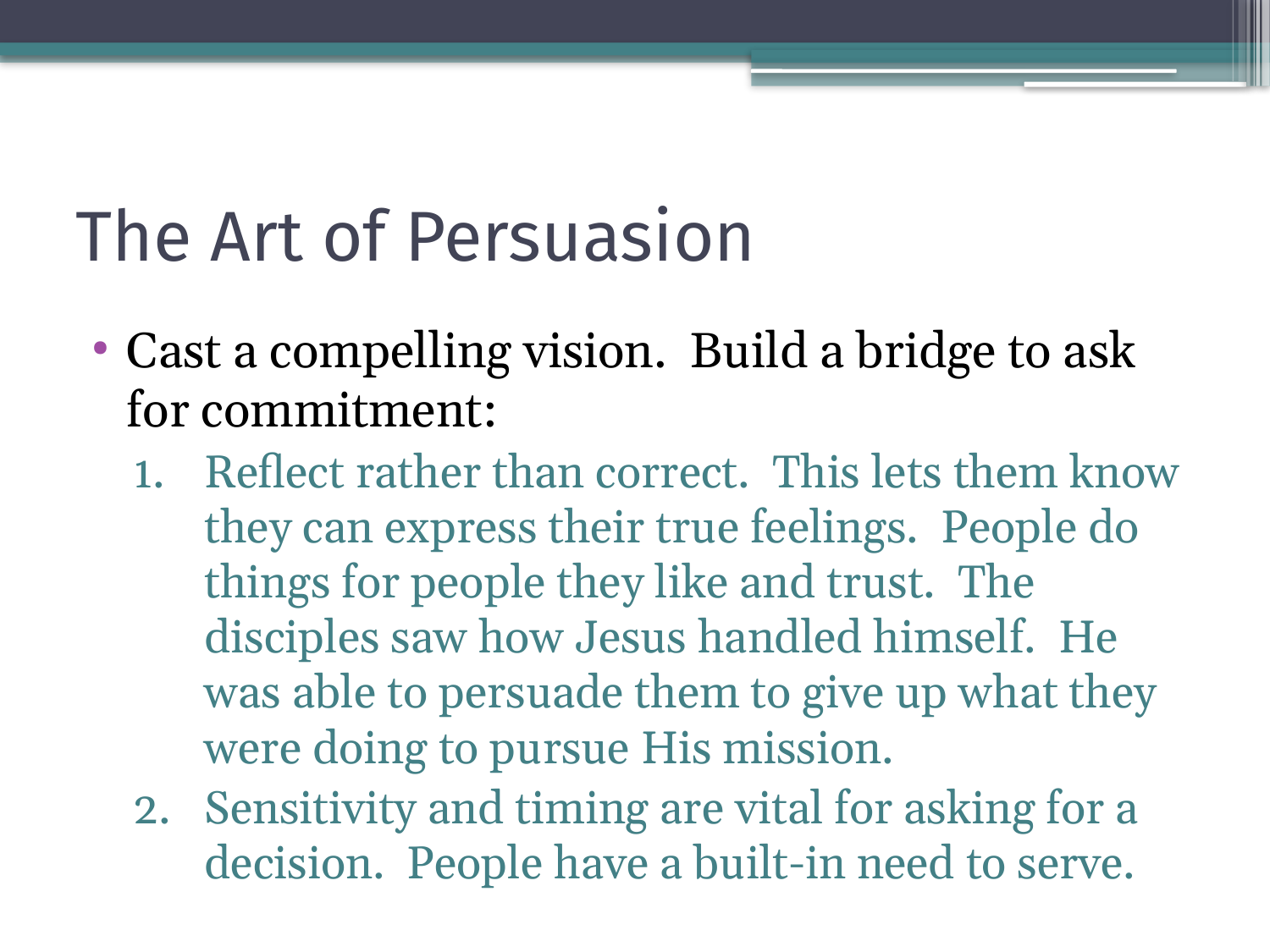

# The Art of Persuasion
Cast a compelling vision.  Build a bridge to ask for commitment:
Reflect rather than correct.  This lets them know they can express their true feelings.  People do things for people they like and trust.  The disciples saw how Jesus handled himself.  He was able to persuade them to give up what they were doing to pursue His mission.
Sensitivity and timing are vital for asking for a decision.  People have a built-in need to serve.